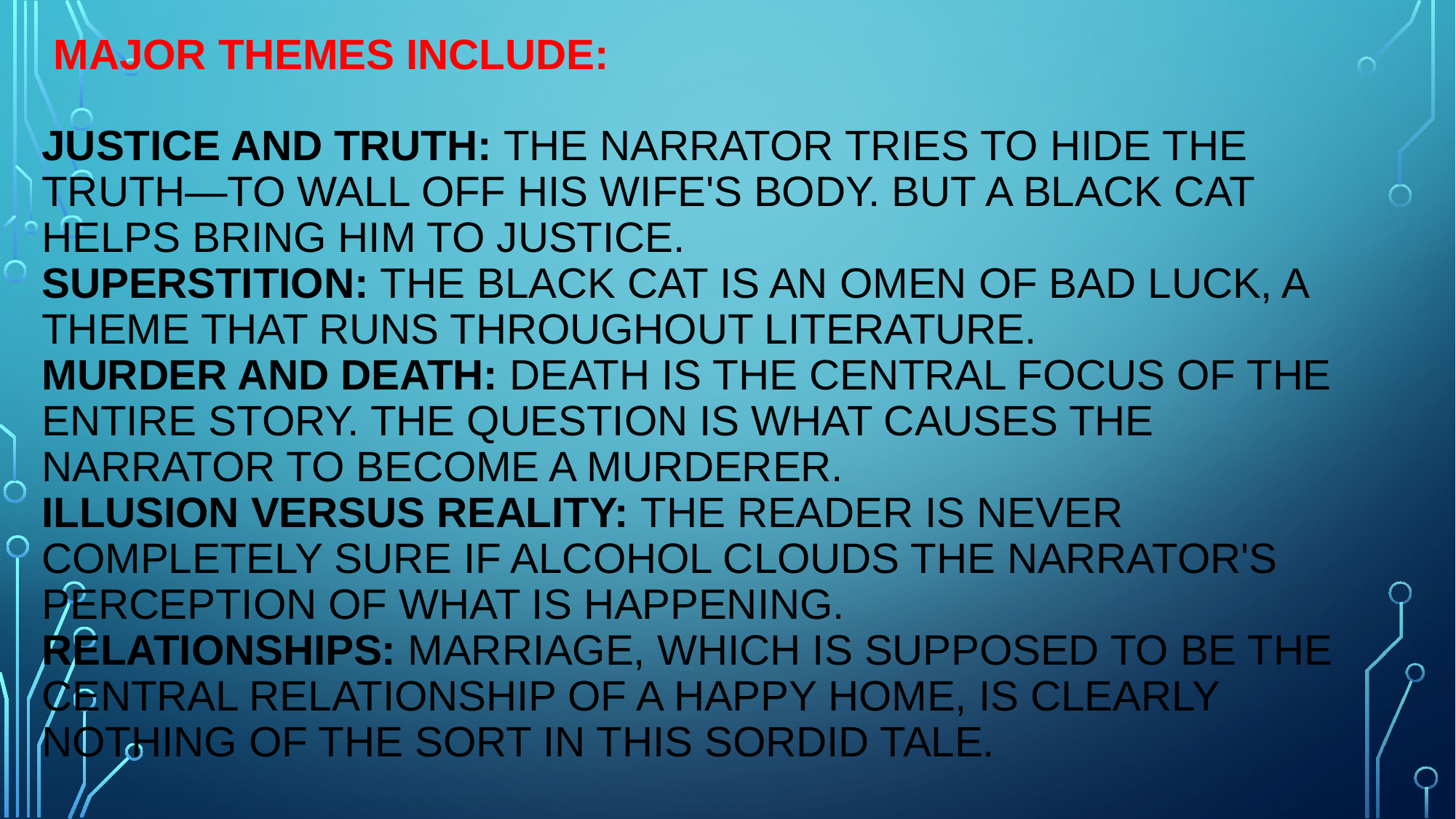

# major themes include: Justice and truth: The narrator tries to hide the truth—to wall off his wife's body. But a black cat helps bring him to justice. Superstition: The black cat is an omen of bad luck, a theme that runs throughout literature.  Murder and death: Death is the central focus of the entire story. The question is what causes the narrator to become a murderer. Illusion versus reality: The reader is never completely sure if alcohol clouds the narrator's perception of what is happening. Relationships: Marriage, which is supposed to be the central relationship of a happy home, is clearly nothing of the sort in this sordid tale.